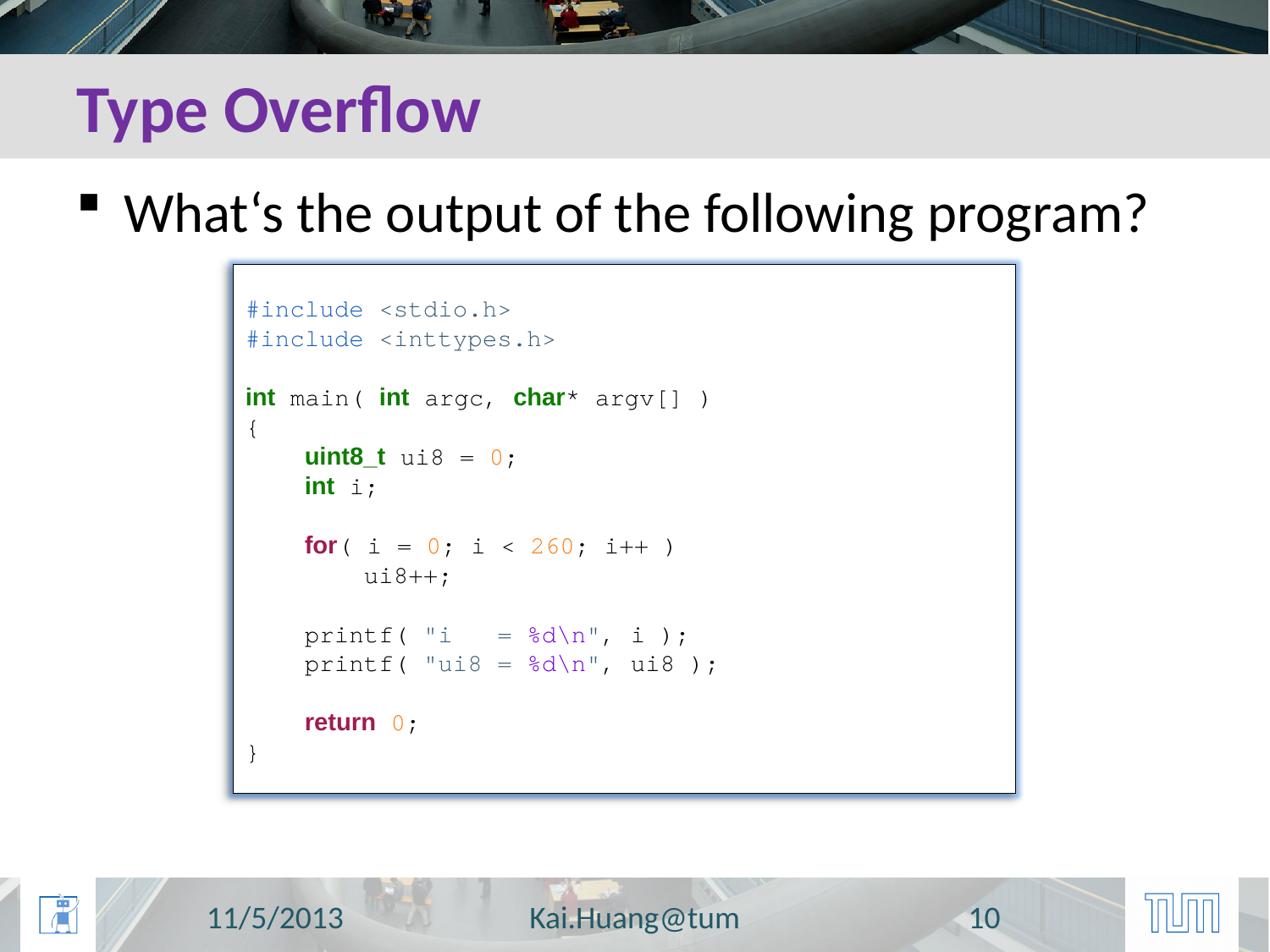

# Type Overflow
What‘s the output of the following program?
#include <stdio.h>
#include <inttypes.h>

int main( int argc, char* argv[] )
{
    uint8_t ui8 = 0;
    int i;

    for( i = 0; i < 260; i++ )
        ui8++;

    printf( "i   = %d\n", i );
    printf( "ui8 = %d\n", ui8 );

    return 0;
}
11/5/2013
Kai.Huang@tum
10